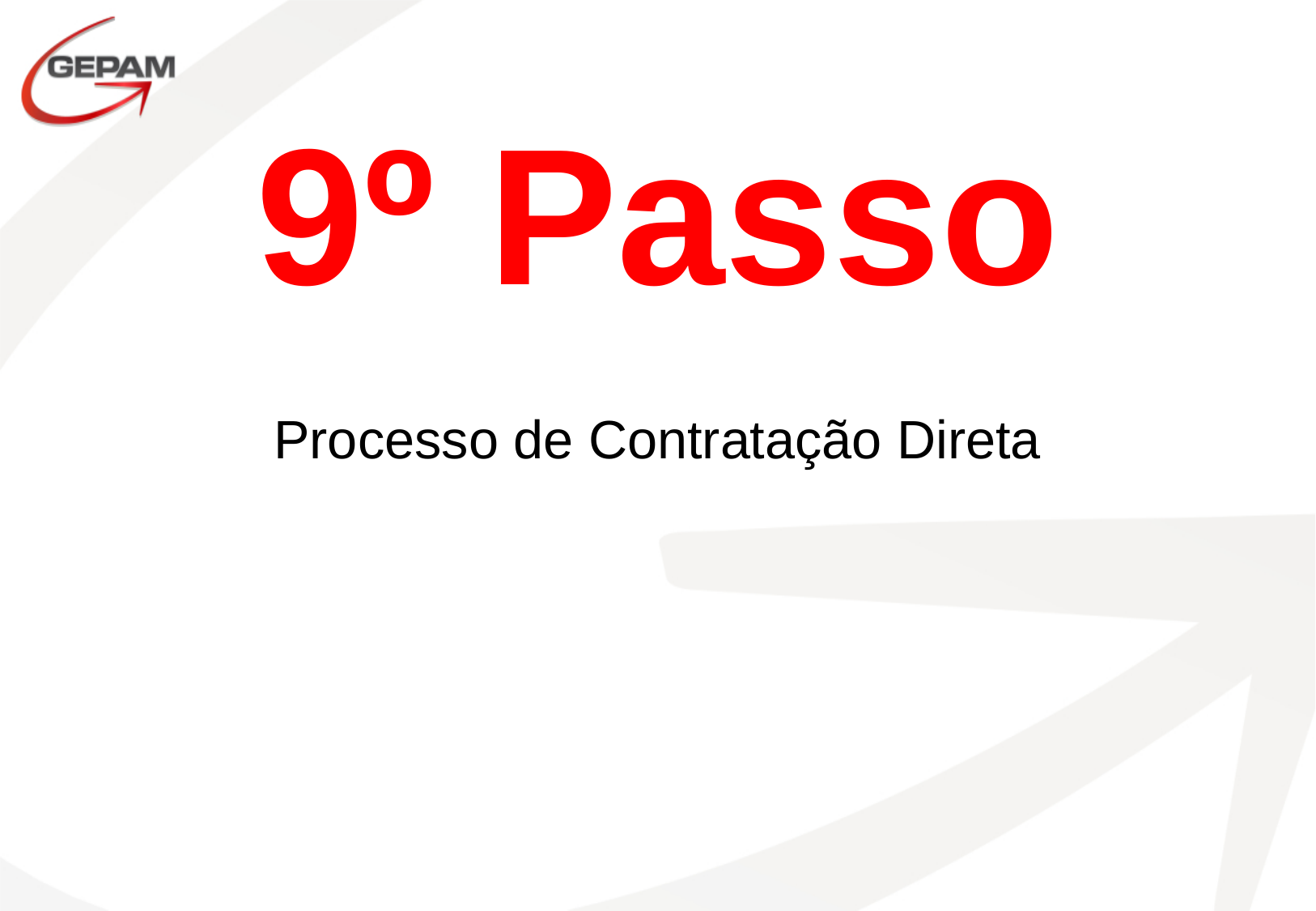

# 9º Passo
Processo de Contratação Direta